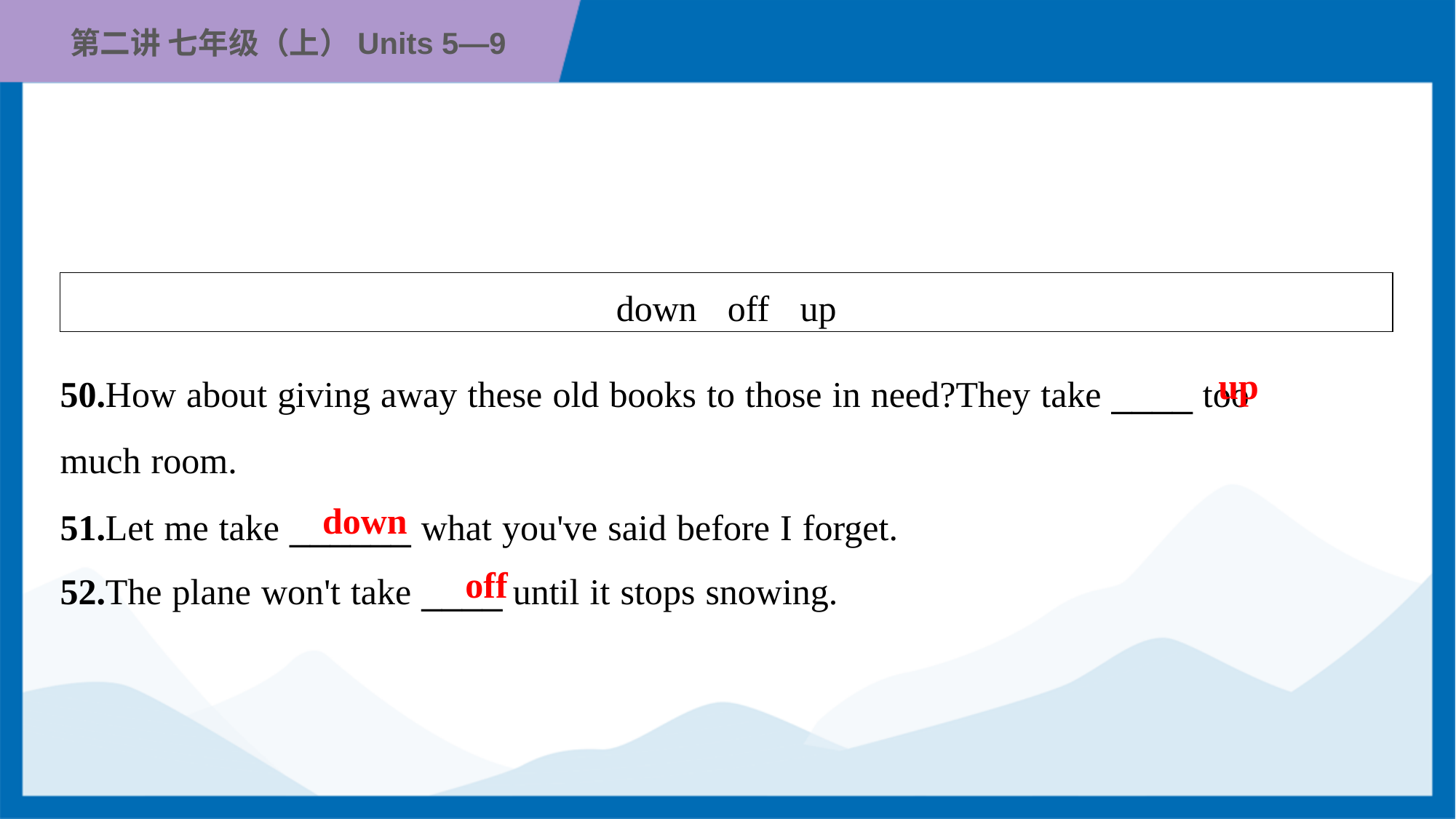

| down off up |
| --- |
up
50.How about giving away these old books to those in need?They take ____ too
much room.
51.Let me take ______ what you've said before I forget.
52.The plane won't take ____ until it stops snowing.
down
off